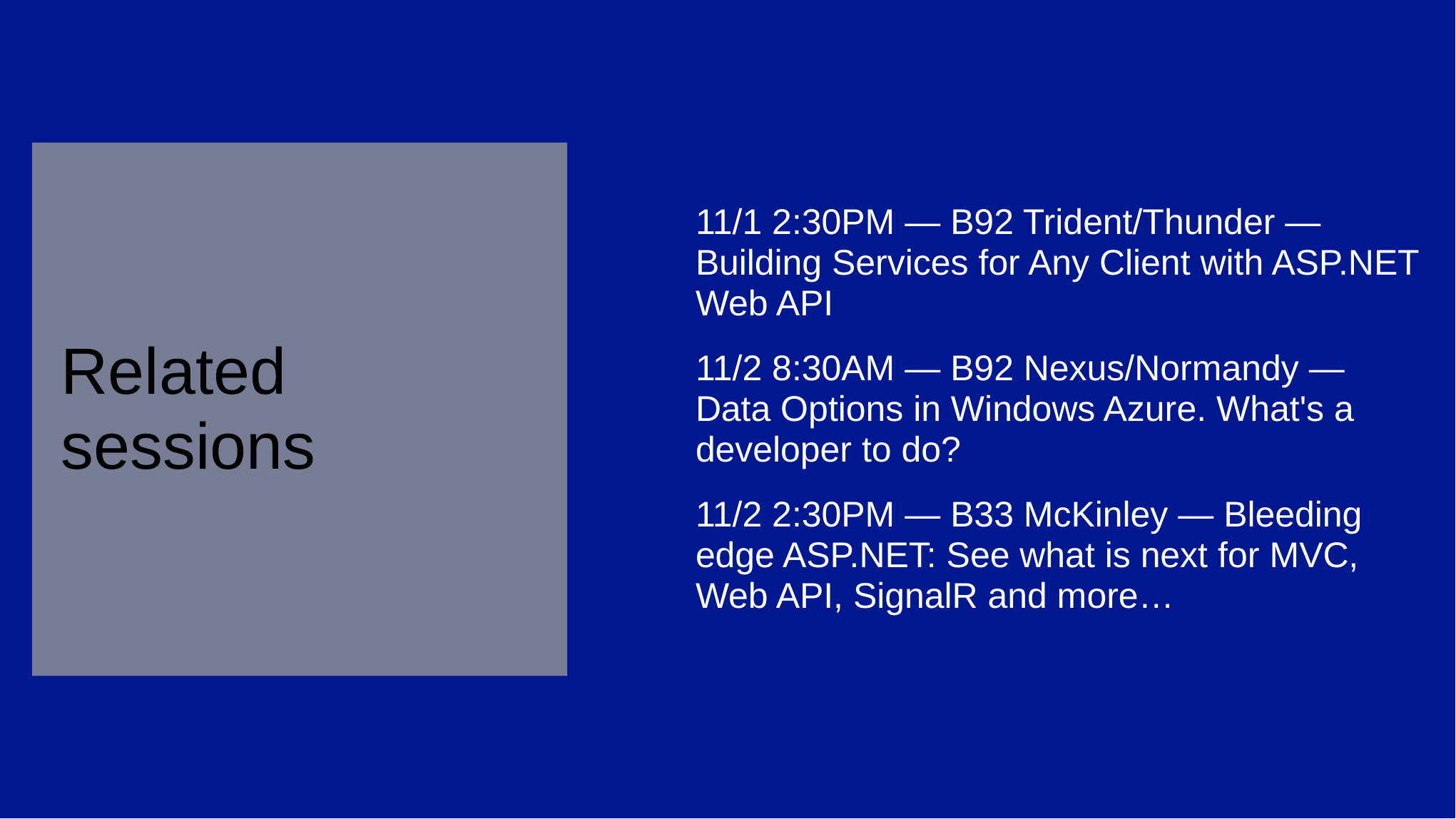

# Related sessions
11/1 2:30PM — B92 Trident/Thunder — Building Services for Any Client with ASP.NET Web API
11/2 8:30AM — B92 Nexus/Normandy — Data Options in Windows Azure. What's a developer to do?
11/2 2:30PM — B33 McKinley — Bleeding edge ASP.NET: See what is next for MVC, Web API, SignalR and more…